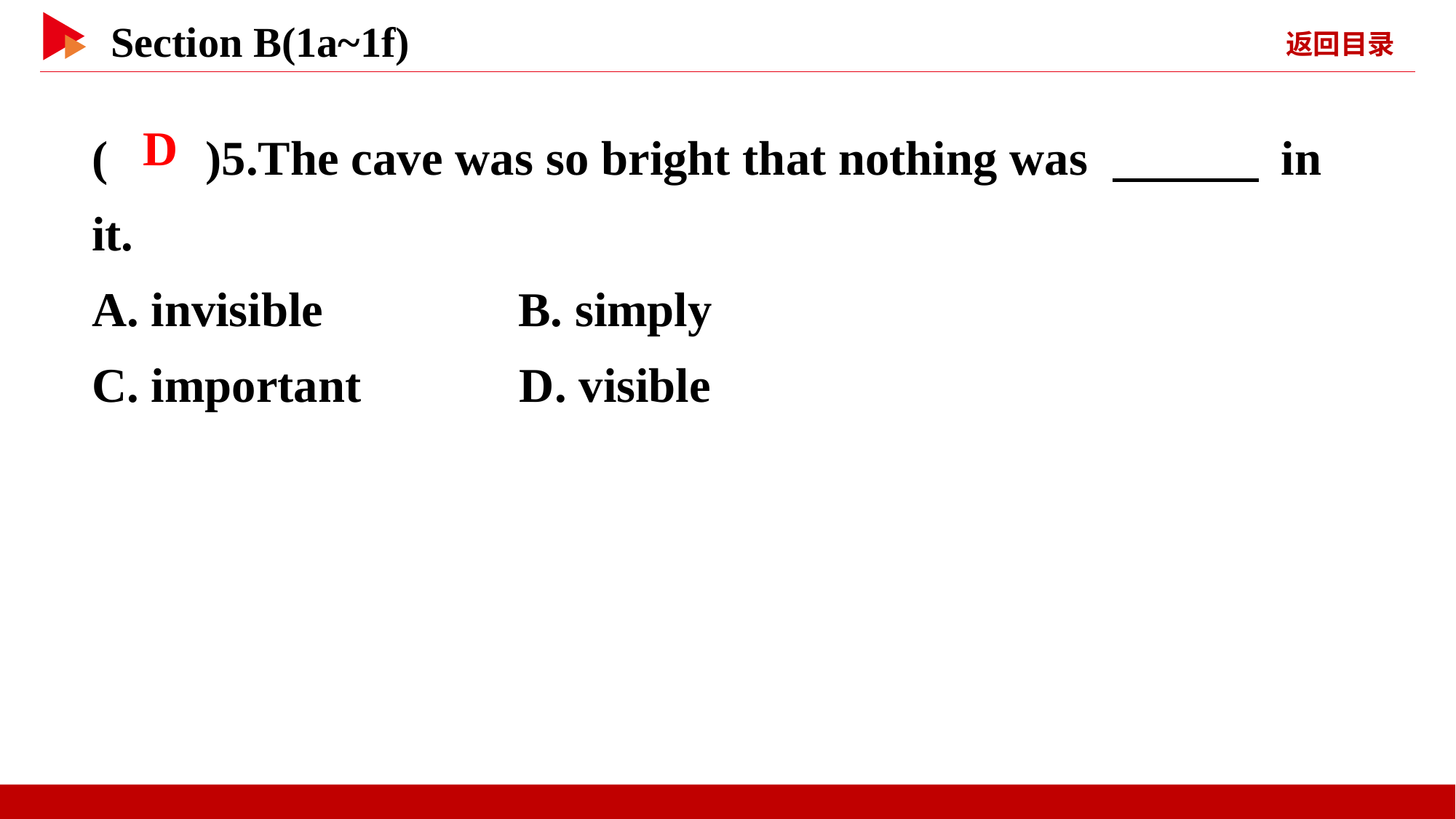

(        )5.The cave was so bright that nothing was 　　　 in it.
A. invisible                B. simply
C. important             D. visible
   D